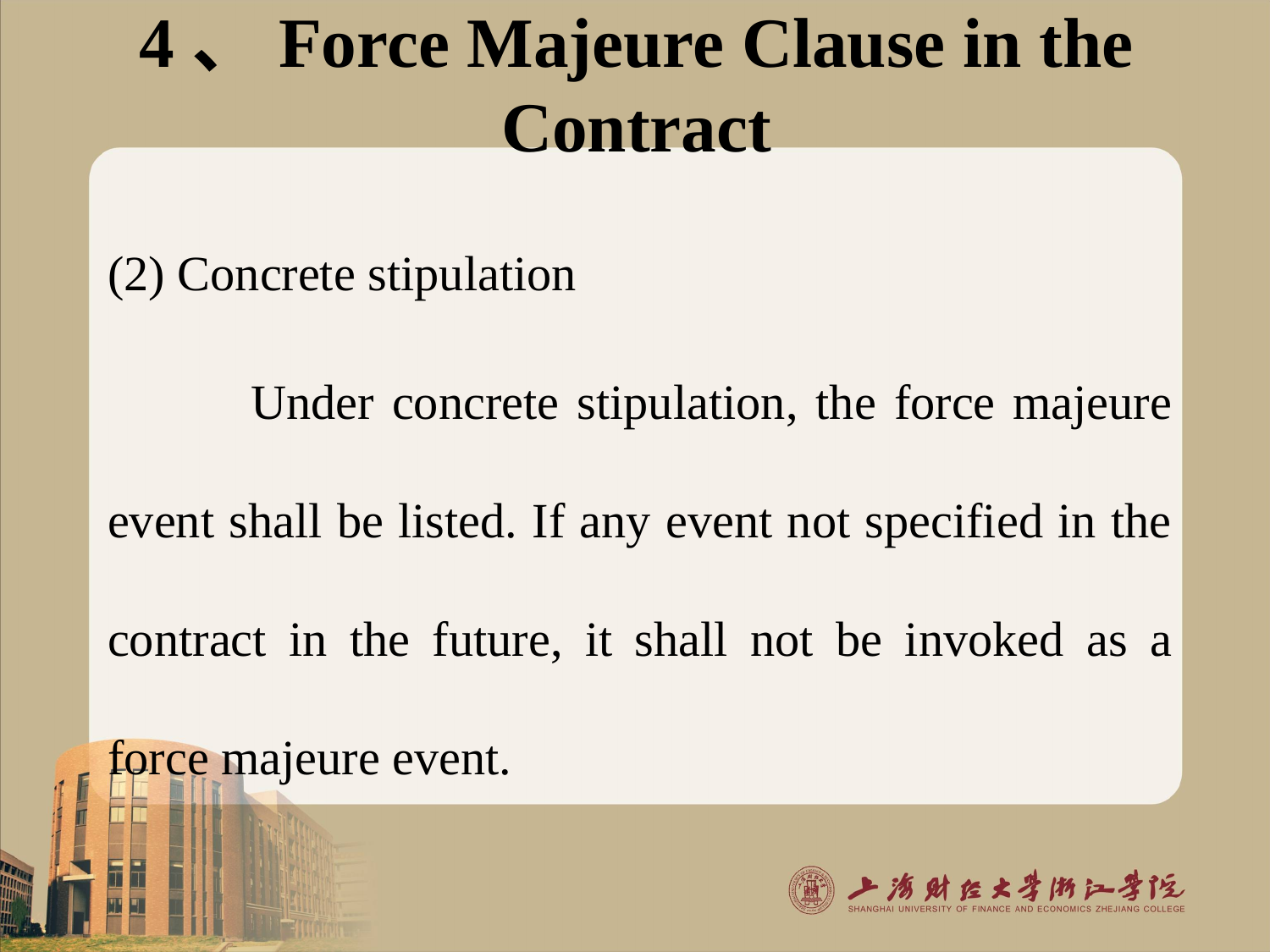

# 4、Force Majeure Clause in the Contract
(2) Concrete stipulation
        Under concrete stipulation, the force majeure event shall be listed. If any event not specified in the contract in the future, it shall not be invoked as a force majeure event.